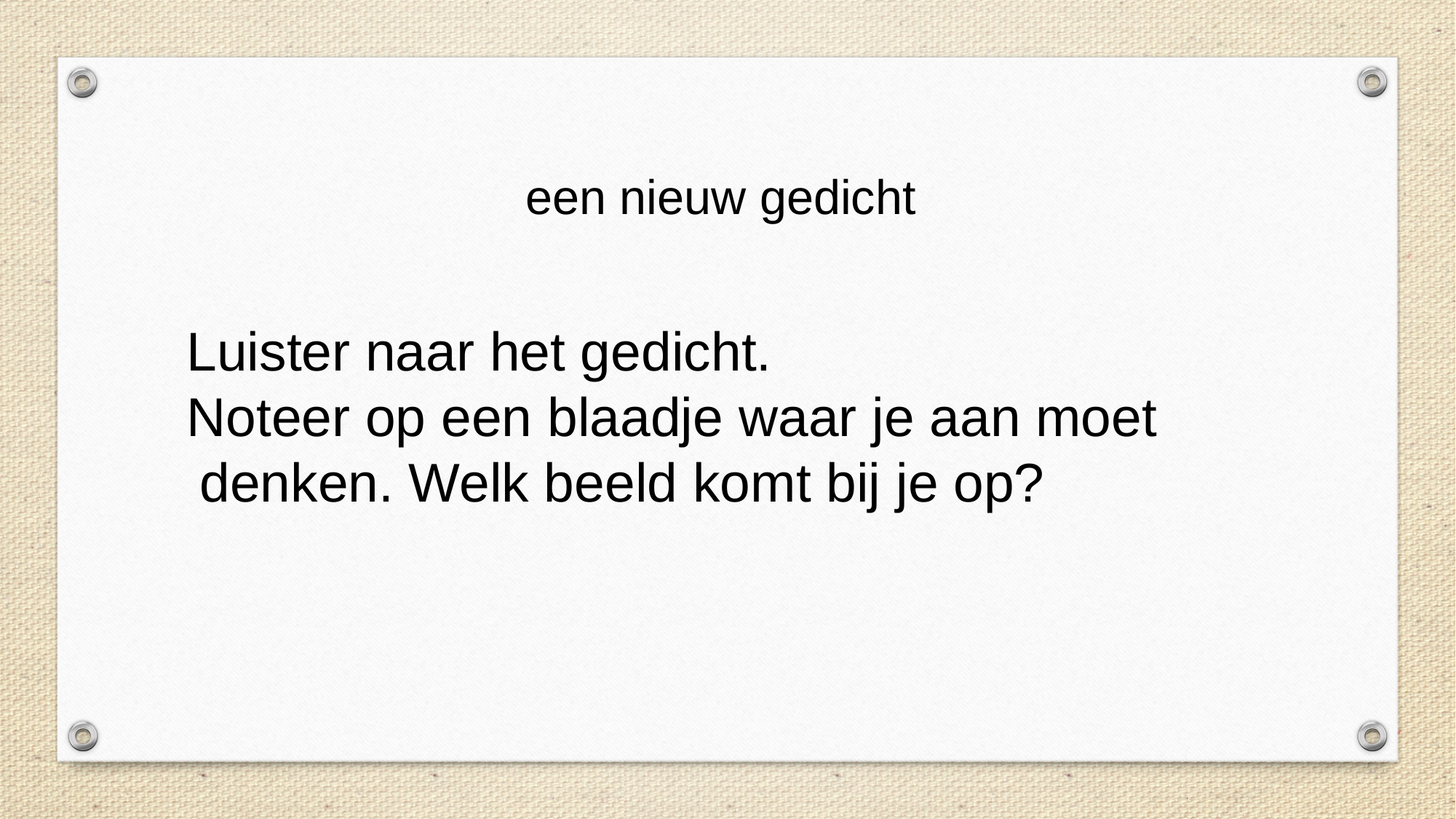

# een nieuw gedicht
Luister naar het gedicht.
Noteer op een blaadje waar je aan moet denken. Welk beeld komt bij je op?